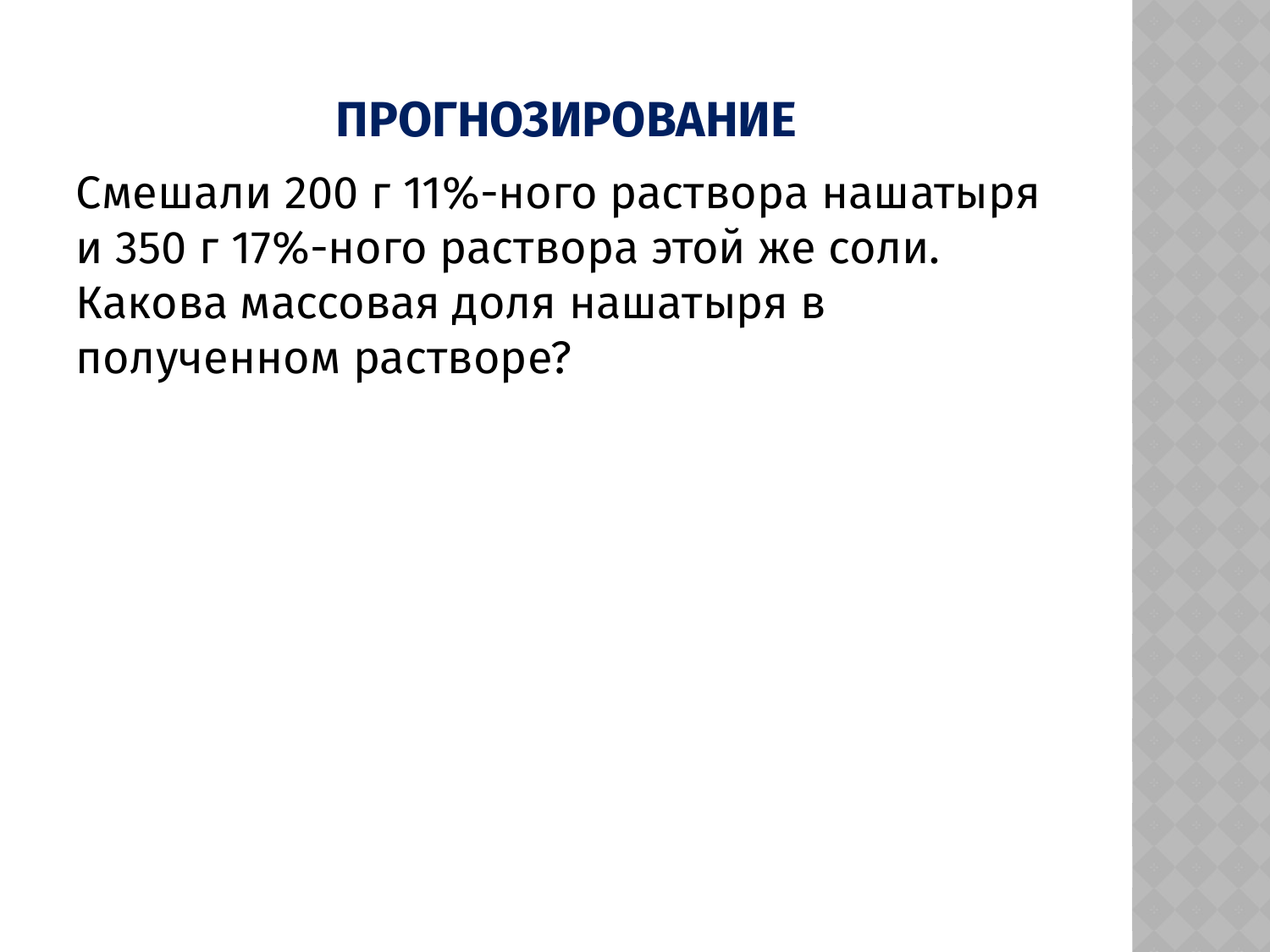

# Прогнозирование
Смешали 200 г 11%-ного раствора нашатыря и 350 г 17%-ного раствора этой же соли. Какова массовая доля нашатыря в полученном растворе?